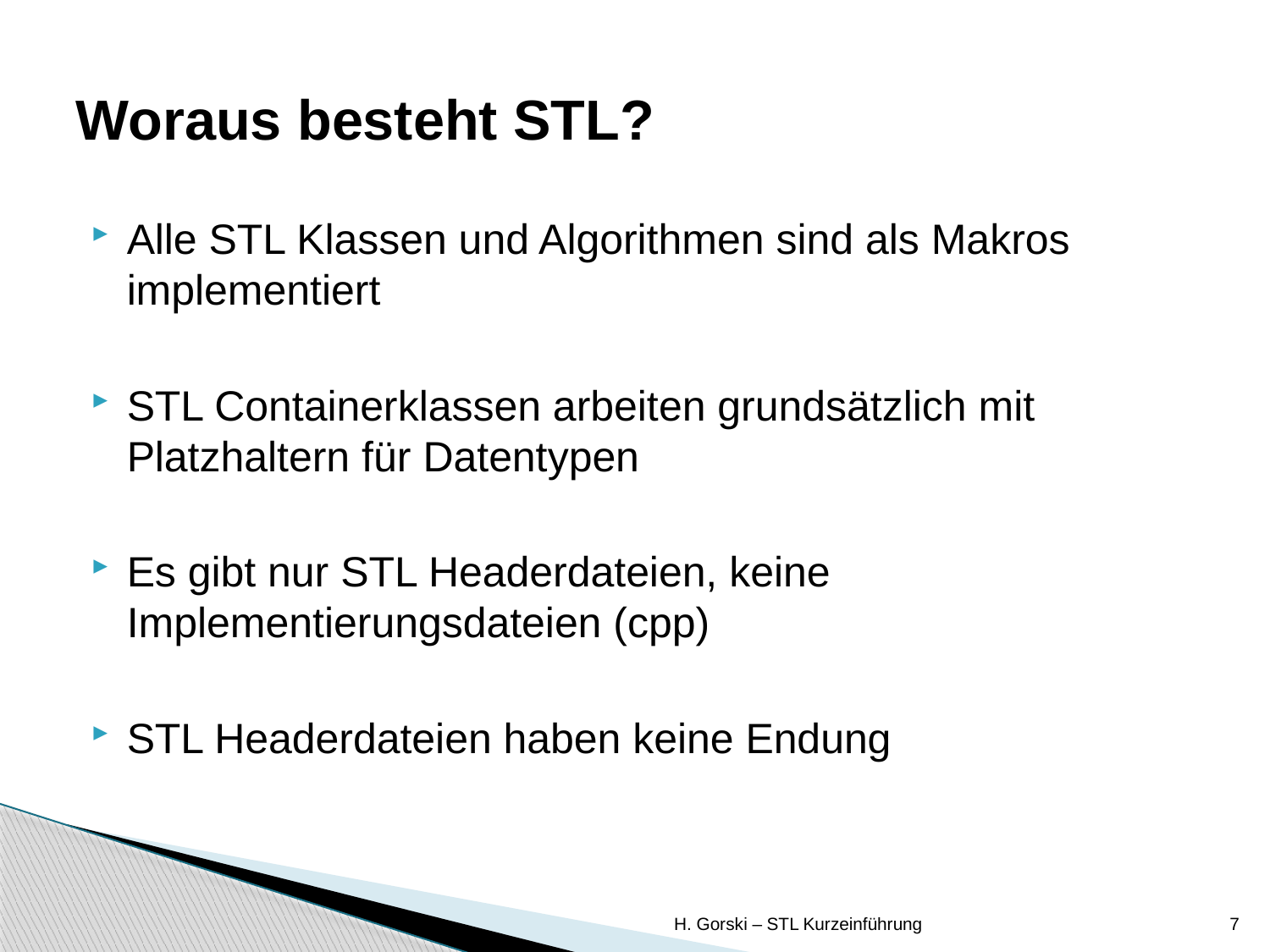

# Woraus besteht STL?
Alle STL Klassen und Algorithmen sind als Makros implementiert

STL Containerklassen arbeiten grundsätzlich mit Platzhaltern für Datentypen

Es gibt nur STL Headerdateien, keine Implementierungsdateien (cpp)

STL Headerdateien haben keine Endung
H. Gorski – STL Kurzeinführung
7